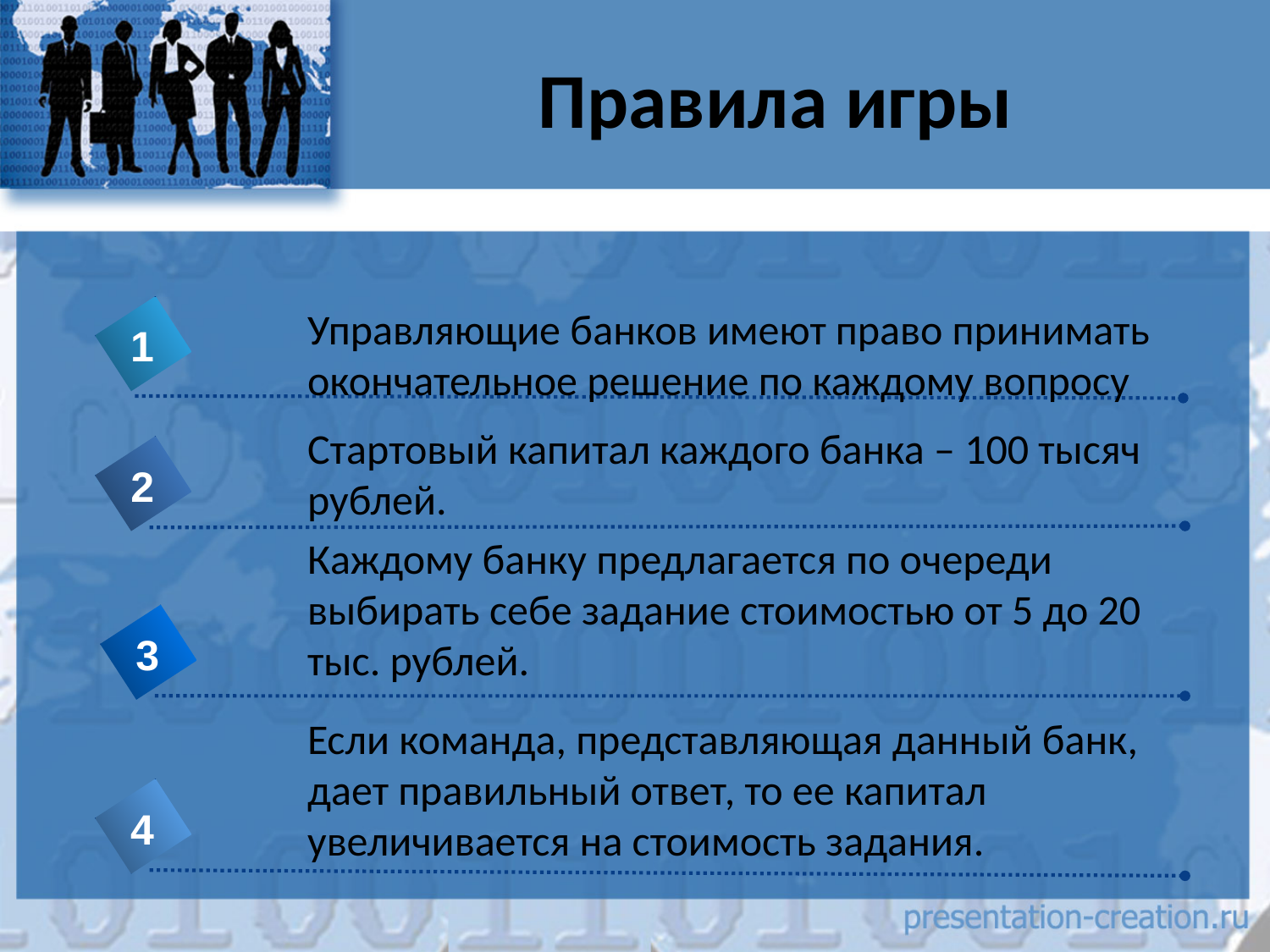

# Правила игры
Управляющие банков имеют право принимать окончательное решение по каждому вопросу

1

Стартовый капитал каждого банка – 100 тысяч рублей.

2

Каждому банку предлагается по очереди выбирать себе задание стоимостью от 5 до 20 тыс. рублей.

3

Если команда, представляющая данный банк, дает правильный ответ, то ее капитал увеличивается на стоимость задания.

4